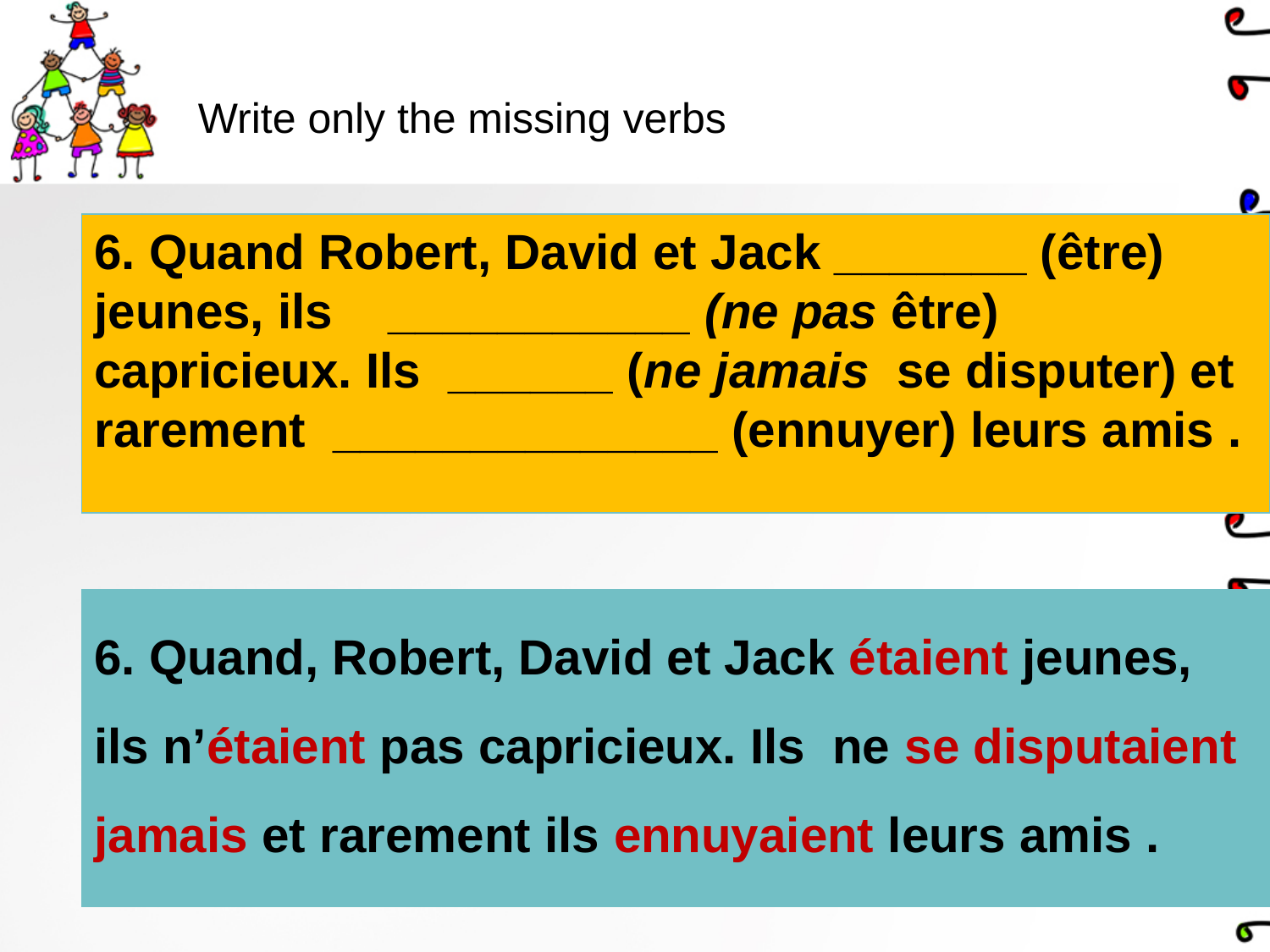

# Write only the missing verbs
6. Quand Robert, David et Jack _______ (être) jeunes, ils    ___________ (ne pas être) capricieux. Ils  ______ (ne jamais  se disputer) et rarement  ______________ (ennuyer) leurs amis .
6. Quand, Robert, David et Jack étaient jeunes, ils n’étaient pas capricieux. Ils  ne se disputaient jamais et rarement ils ennuyaient leurs amis .